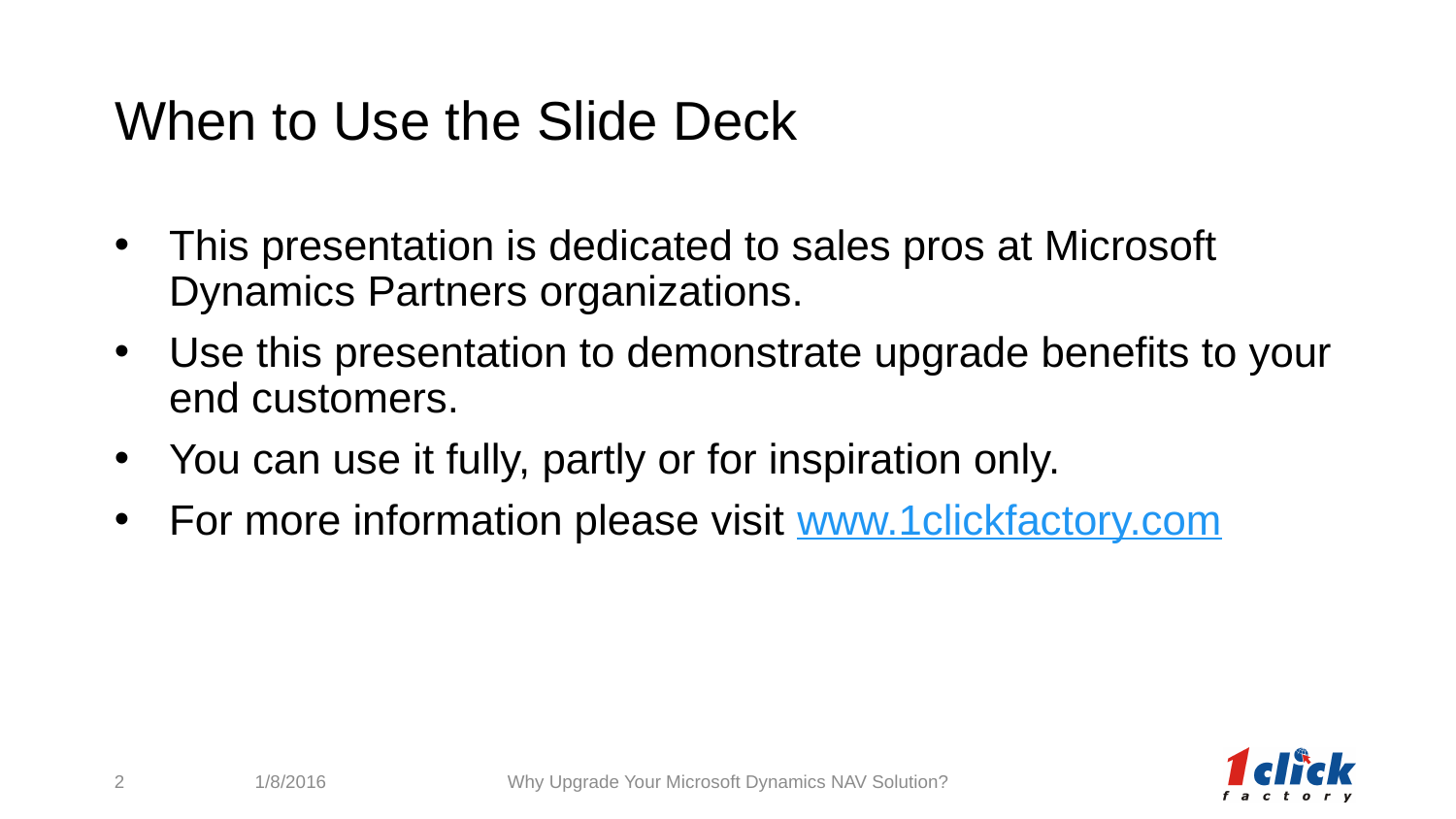

# When to Use the Slide Deck
This presentation is dedicated to sales pros at Microsoft Dynamics Partners organizations.
Use this presentation to demonstrate upgrade benefits to your end customers.
You can use it fully, partly or for inspiration only.
For more information please visit www.1clickfactory.com
2
1/8/2016
Why Upgrade Your Microsoft Dynamics NAV Solution?